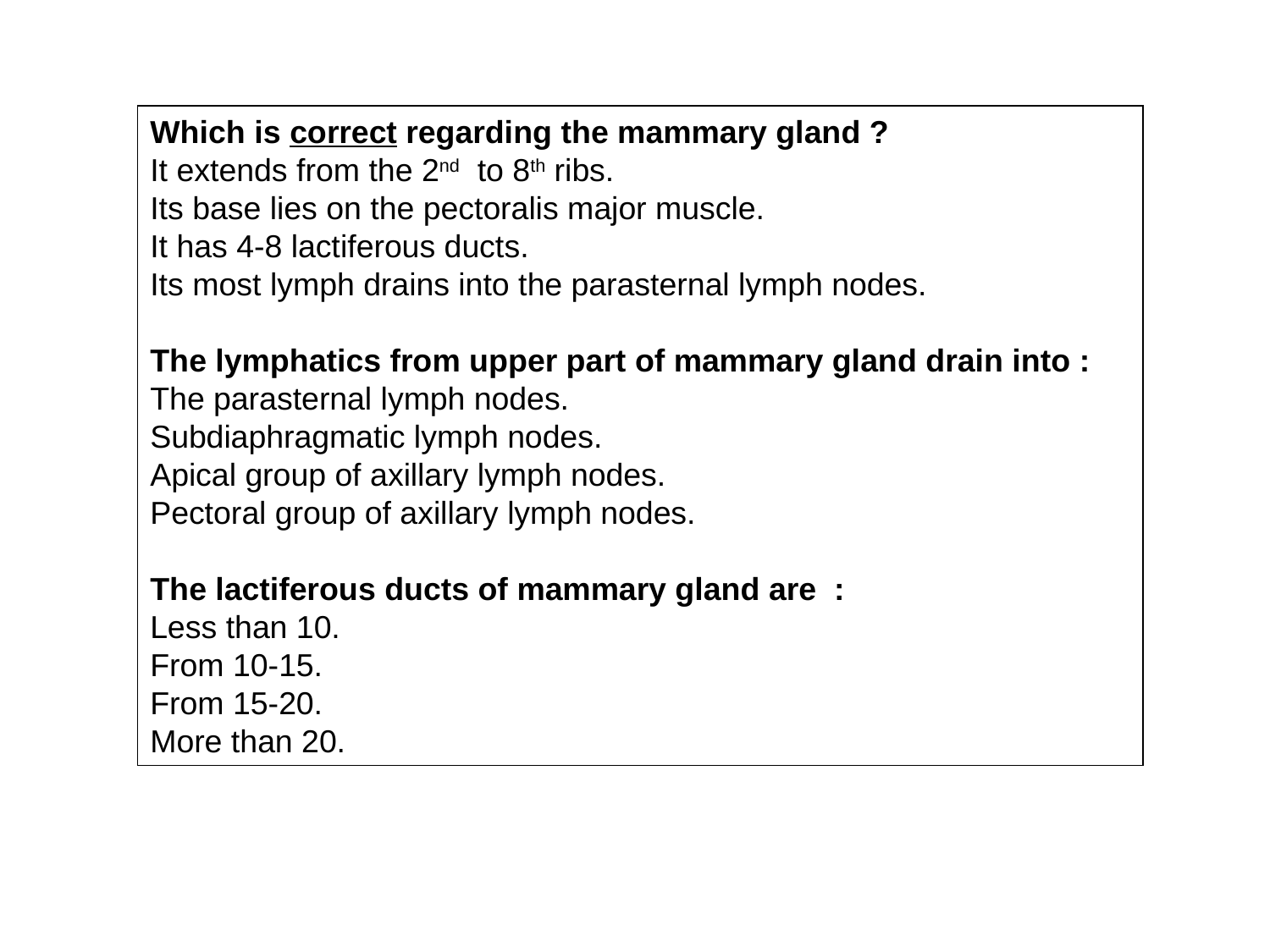

Which is correct regarding the mammary gland ?
It extends from the 2nd  to 8th ribs.
Its base lies on the pectoralis major muscle.
It has 4-8 lactiferous ducts.
Its most lymph drains into the parasternal lymph nodes.

The lymphatics from upper part of mammary gland drain into :
The parasternal lymph nodes.
Subdiaphragmatic lymph nodes.
Apical group of axillary lymph nodes.
Pectoral group of axillary lymph nodes.

The lactiferous ducts of mammary gland are  :
Less than 10.
From 10-15.
From 15-20.
More than 20.